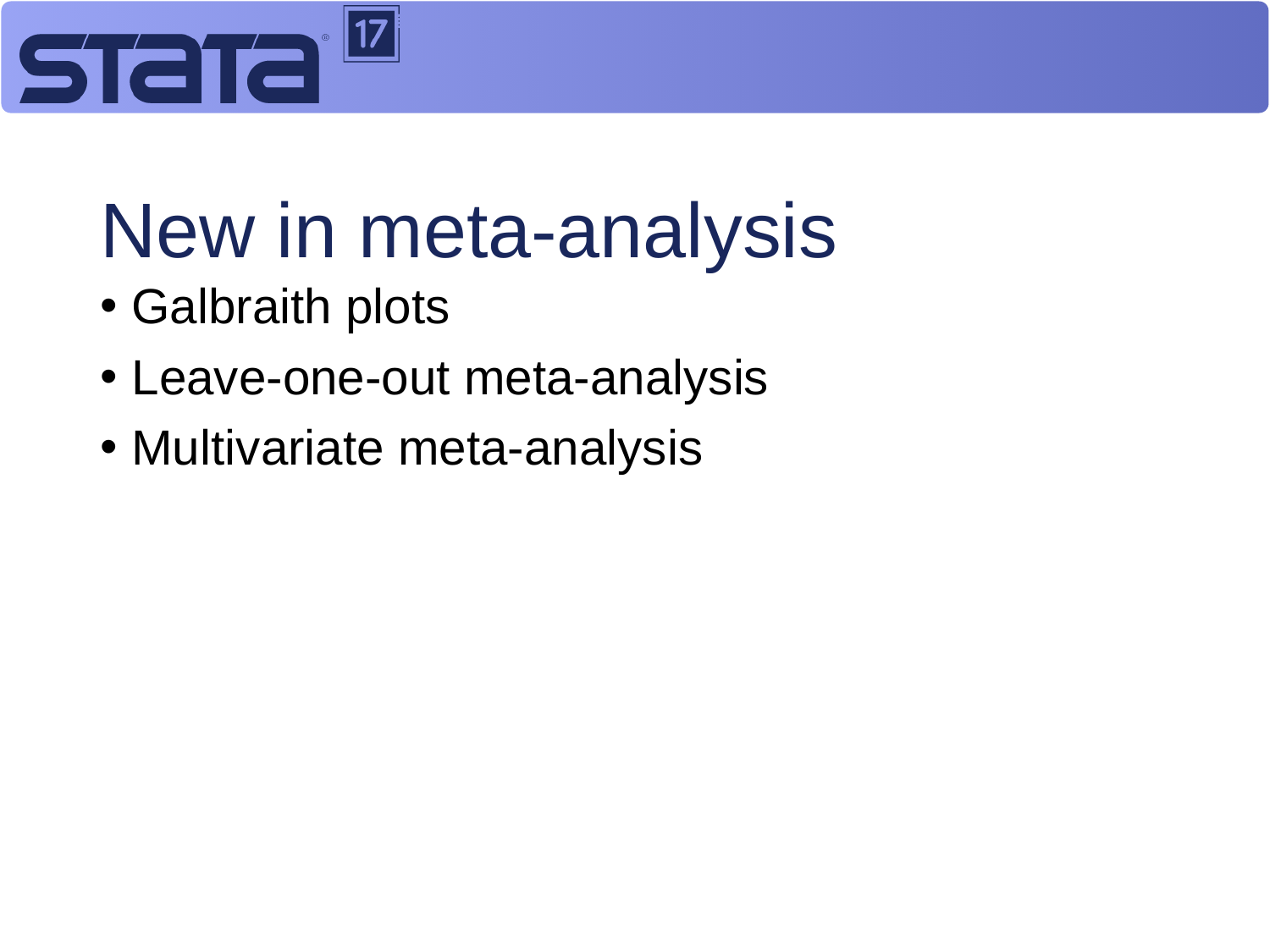

# New in meta-analysis
Galbraith plots
Leave-one-out meta-analysis
Multivariate meta-analysis